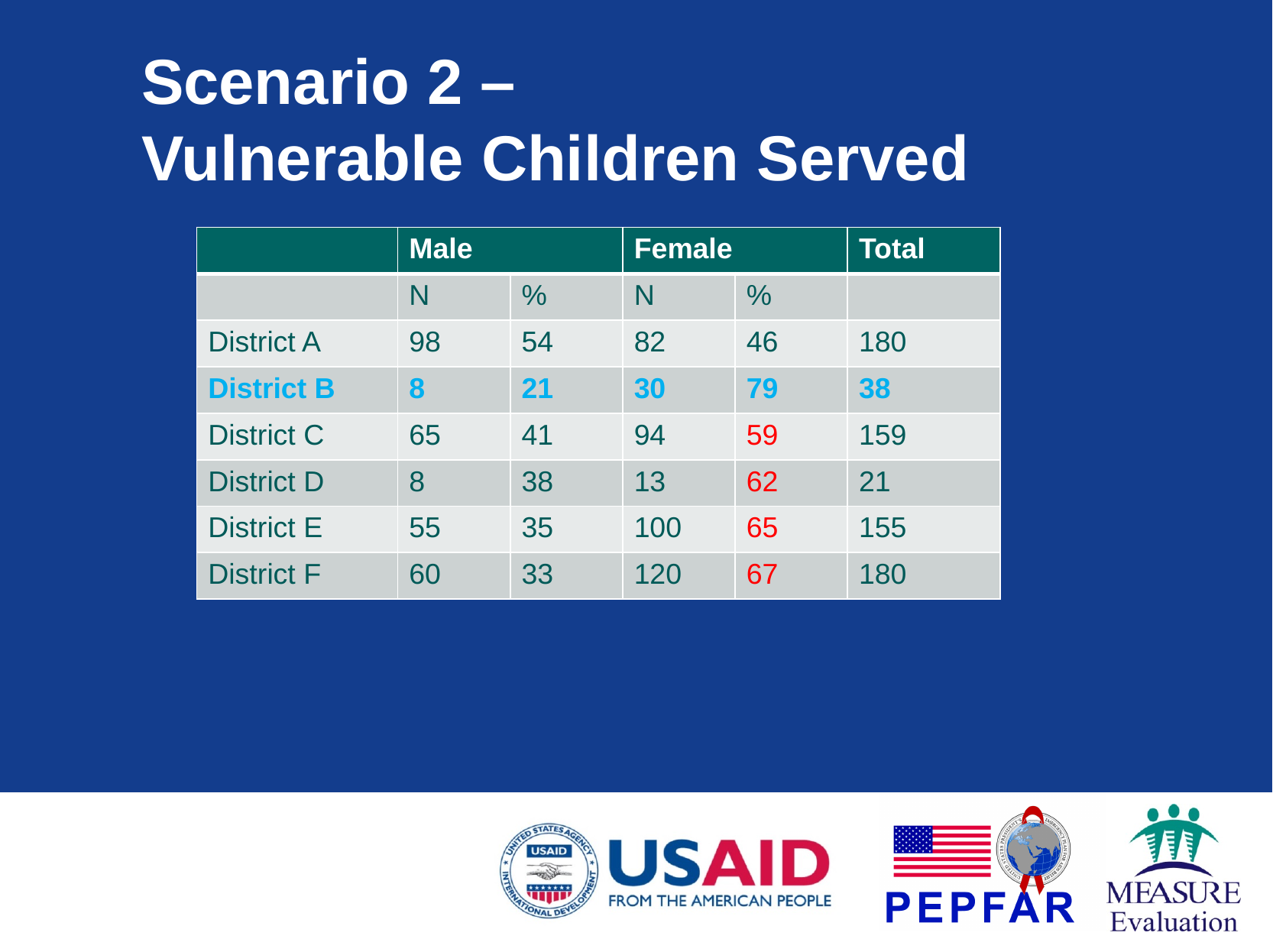

# Scenario 2 – Vulnerable Children Served
|  | Male |  | Female |  | Total |
| --- | --- | --- | --- | --- | --- |
|  | N | % | N | % |  |
| District A | 98 | 54 | 82 | 46 | 180 |
| District B | 8 | 21 | 30 | 79 | 38 |
| District C | 65 | 41 | 94 | 59 | 159 |
| District D | 8 | 38 | 13 | 62 | 21 |
| District E | 55 | 35 | 100 | 65 | 155 |
| District F | 60 | 33 | 120 | 67 | 180 |